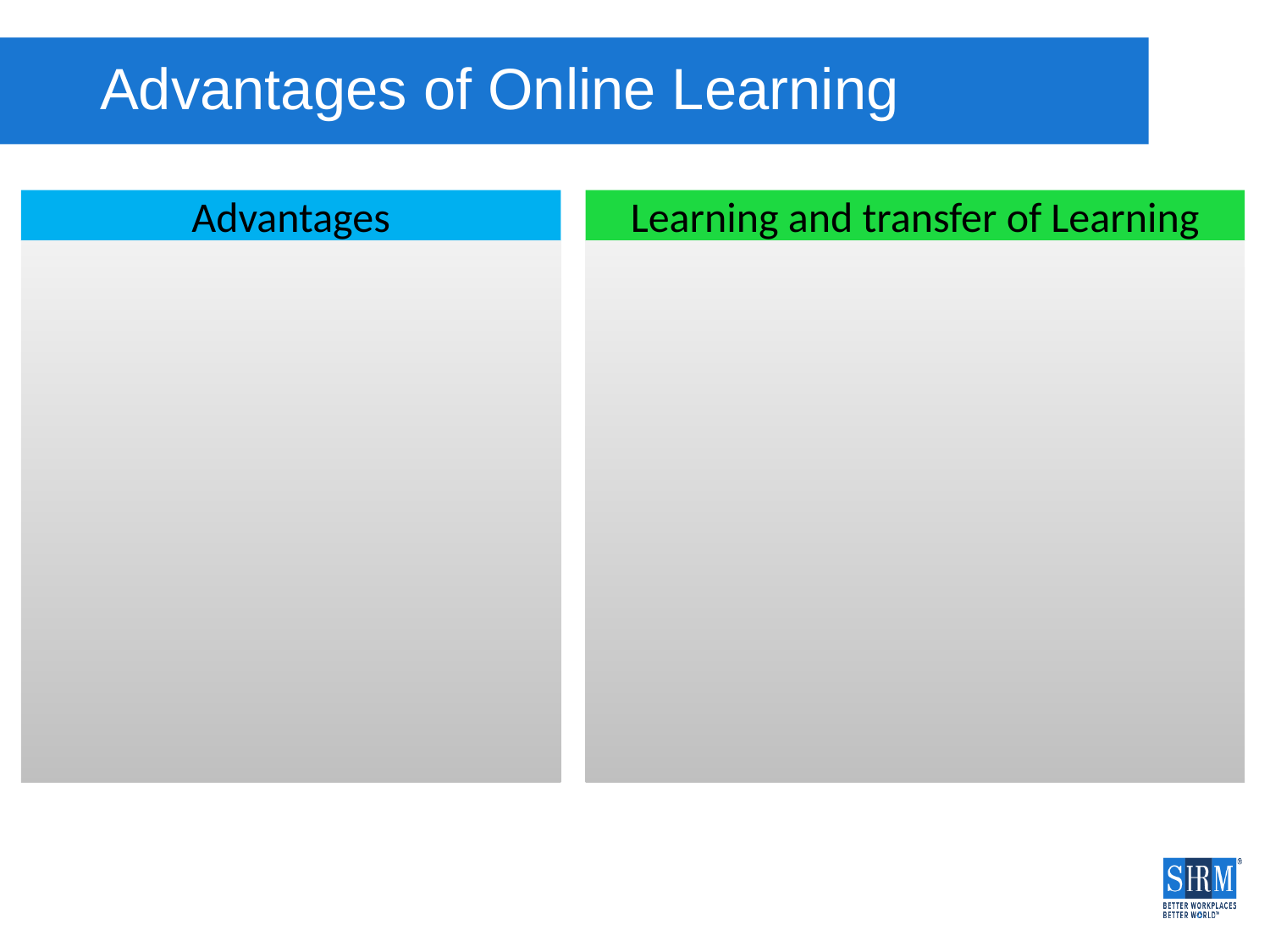

# Advantages of Online Learning
Advantages

Learning and transfer of Learning